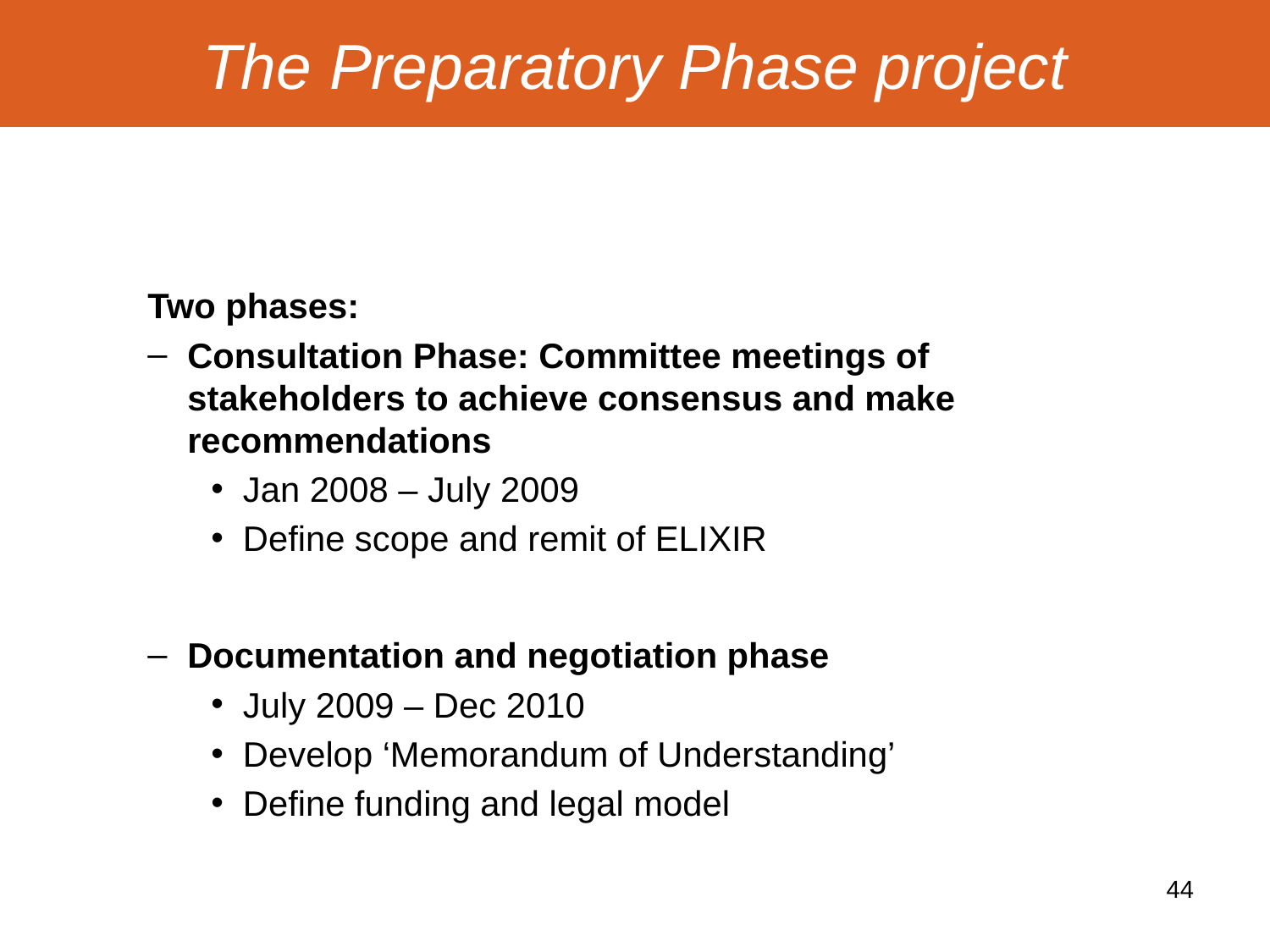

The Preparatory Phase project

Two phases:
Consultation Phase: Committee meetings of stakeholders to achieve consensus and make recommendations
Jan 2008 – July 2009
Define scope and remit of ELIXIR

Documentation and negotiation phase
July 2009 – Dec 2010
Develop ‘Memorandum of Understanding’
Define funding and legal model
44